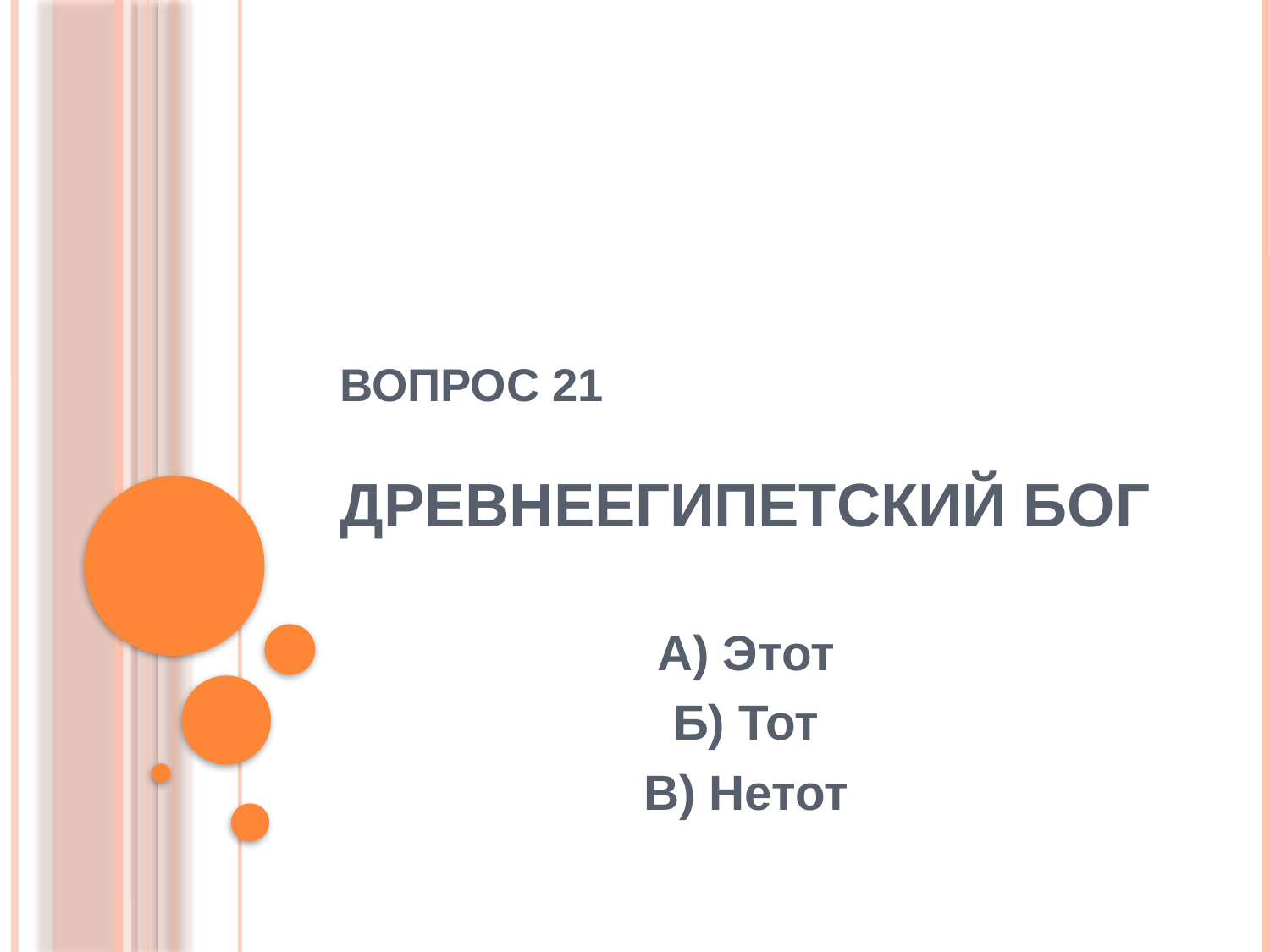

# Вопрос 21 Древнеегипетский бог
А) Этот
Б) Тот
В) Нетот